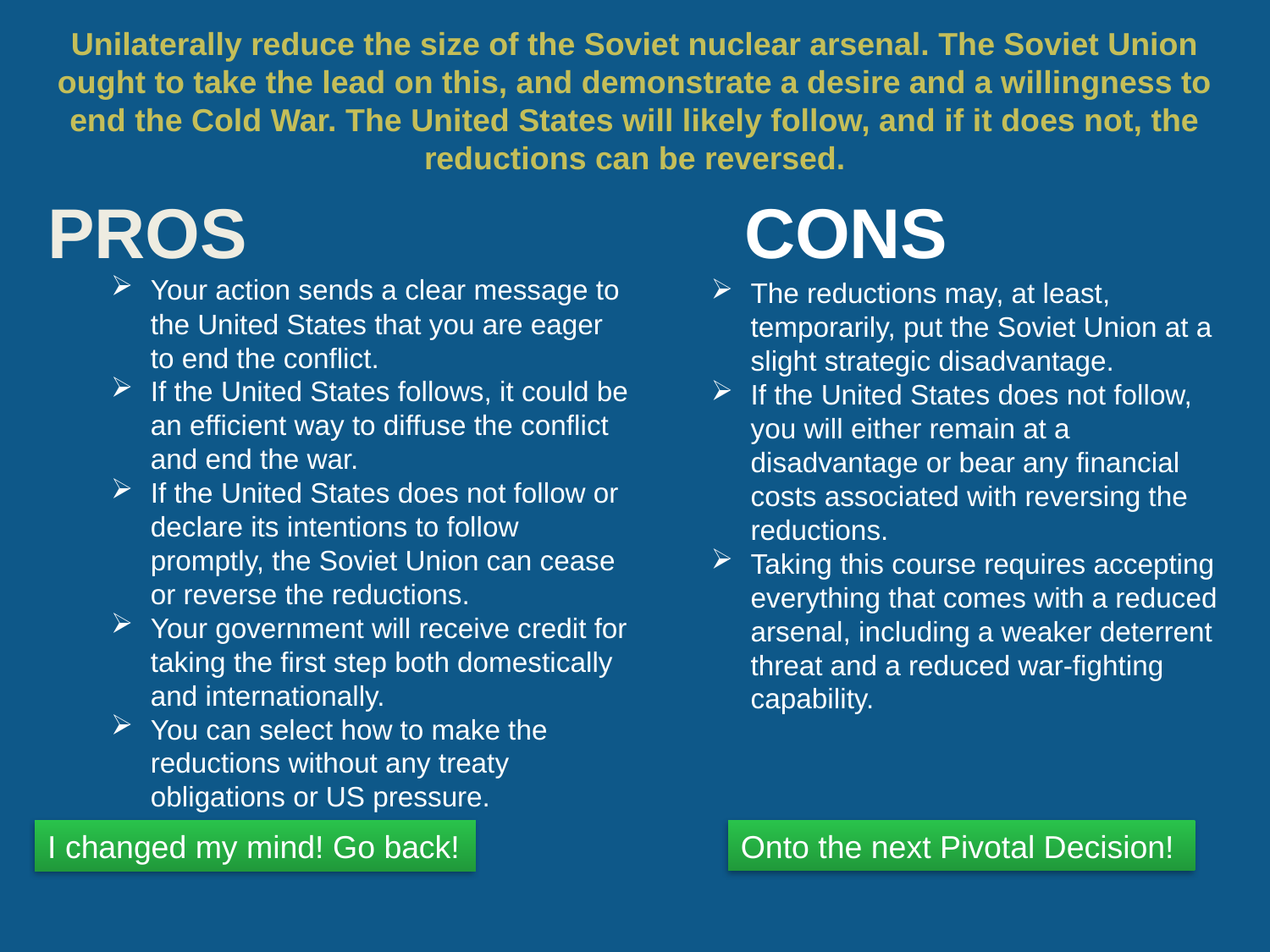

# Unilaterally reduce the size of the Soviet nuclear arsenal. The Soviet Union ought to take the lead on this, and demonstrate a desire and a willingness to end the Cold War. The United States will likely follow, and if it does not, the reductions can be reversed.
Your action sends a clear message to the United States that you are eager to end the conflict.
If the United States follows, it could be an efficient way to diffuse the conflict and end the war.
If the United States does not follow or declare its intentions to follow promptly, the Soviet Union can cease or reverse the reductions.
Your government will receive credit for taking the first step both domestically and internationally.
You can select how to make the reductions without any treaty obligations or US pressure.
The reductions may, at least,  temporarily, put the Soviet Union at a slight strategic disadvantage.
If the United States does not follow, you will either remain at a disadvantage or bear any financial costs associated with reversing the reductions.
Taking this course requires accepting everything that comes with a reduced arsenal, including a weaker deterrent threat and a reduced war-fighting capability.